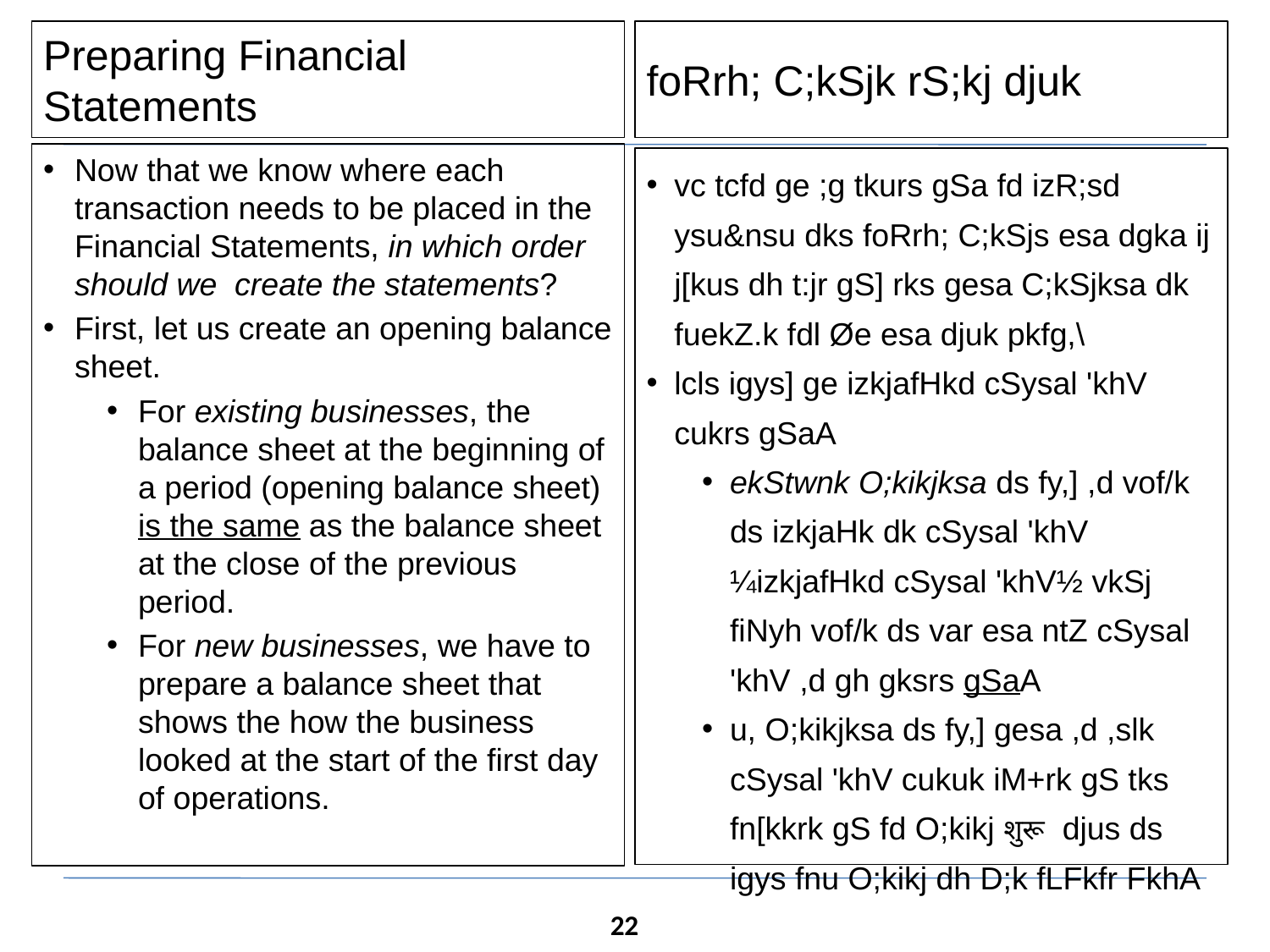

Preparing Financial Statements
foRrh; C;kSjk rS;kj djuk
Now that we know where each transaction needs to be placed in the Financial Statements, in which order should we  create the statements?
First, let us create an opening balance sheet.
For existing businesses, the balance sheet at the beginning of a period (opening balance sheet) is the same as the balance sheet at the close of the previous period.
For new businesses, we have to prepare a balance sheet that shows the how the business looked at the start of the first day of operations.

vc tcfd ge ;g tkurs gSa fd izR;sd ysu&nsu dks foRrh; C;kSjs esa dgka ij j[kus dh t:jr gS] rks gesa C;kSjksa dk fuekZ.k fdl Øe esa djuk pkfg,\
lcls igys] ge izkjafHkd cSysal 'khV cukrs gSaA
ekStwnk O;kikjksa ds fy,] ,d vof/k ds izkjaHk dk cSysal 'khV ¼izkjafHkd cSysal 'khV½ vkSj fiNyh vof/k ds var esa ntZ cSysal 'khV ,d gh gksrs gSaA
u, O;kikjksa ds fy,] gesa ,d ,slk cSysal 'khV cukuk iM+rk gS tks fn[kkrk gS fd O;kikj शुरू  djus ds igys fnu O;kikj dh D;k fLFkfr FkhA
22